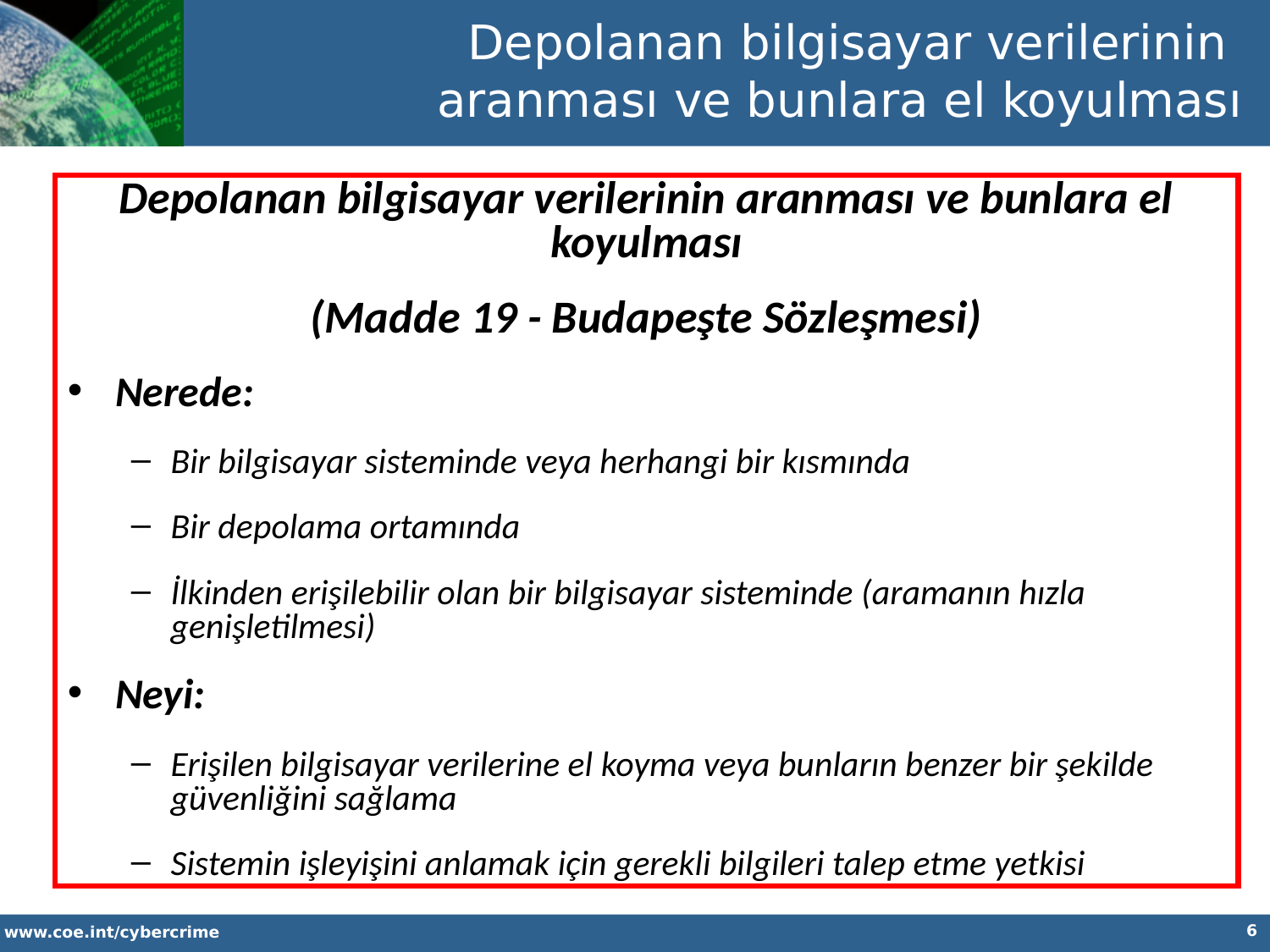

Depolanan bilgisayar verilerinin
aranması ve bunlara el koyulması
Depolanan bilgisayar verilerinin aranması ve bunlara el koyulması
(Madde 19 - Budapeşte Sözleşmesi)
Nerede:
Bir bilgisayar sisteminde veya herhangi bir kısmında
Bir depolama ortamında
İlkinden erişilebilir olan bir bilgisayar sisteminde (aramanın hızla genişletilmesi)
Neyi:
Erişilen bilgisayar verilerine el koyma veya bunların benzer bir şekilde güvenliğini sağlama
Sistemin işleyişini anlamak için gerekli bilgileri talep etme yetkisi